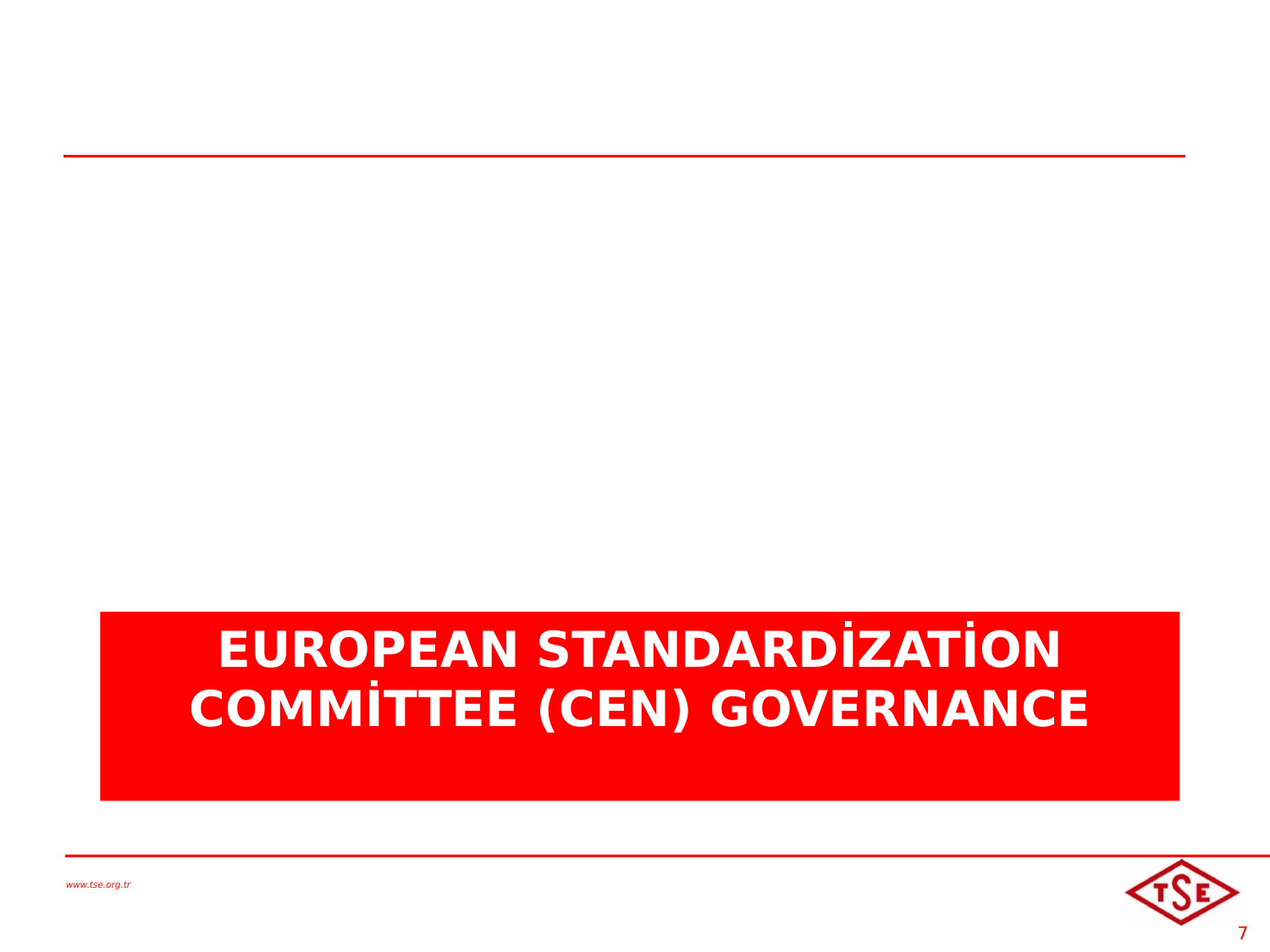

# European Standardization committee (CEN) governance

www.tse.org.tr
7